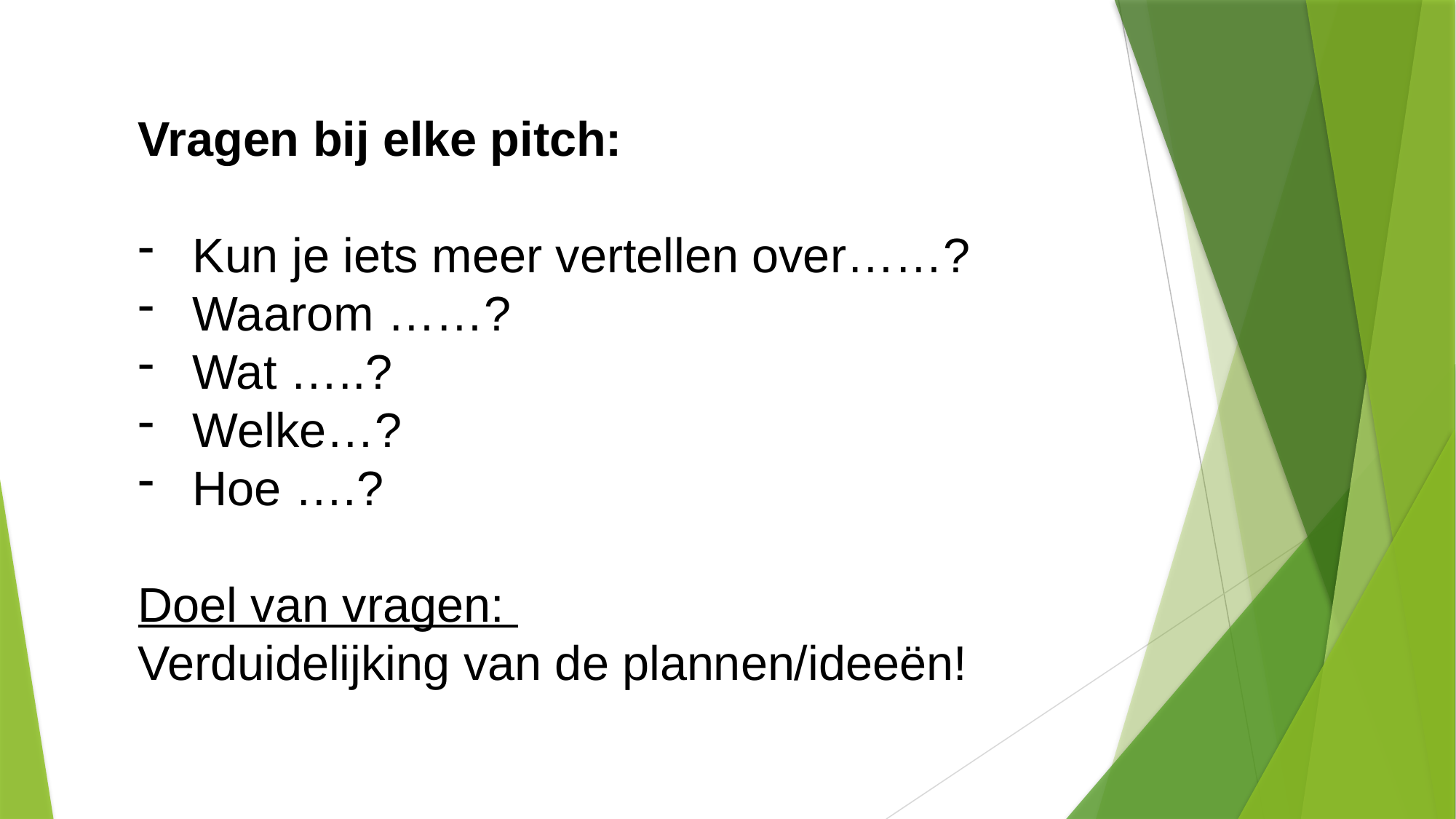

Vragen bij elke pitch:

Kun je iets meer vertellen over……?
Waarom ……?
Wat …..?
Welke…?
Hoe ….?

Doel van vragen:
Verduidelijking van de plannen/ideeën!